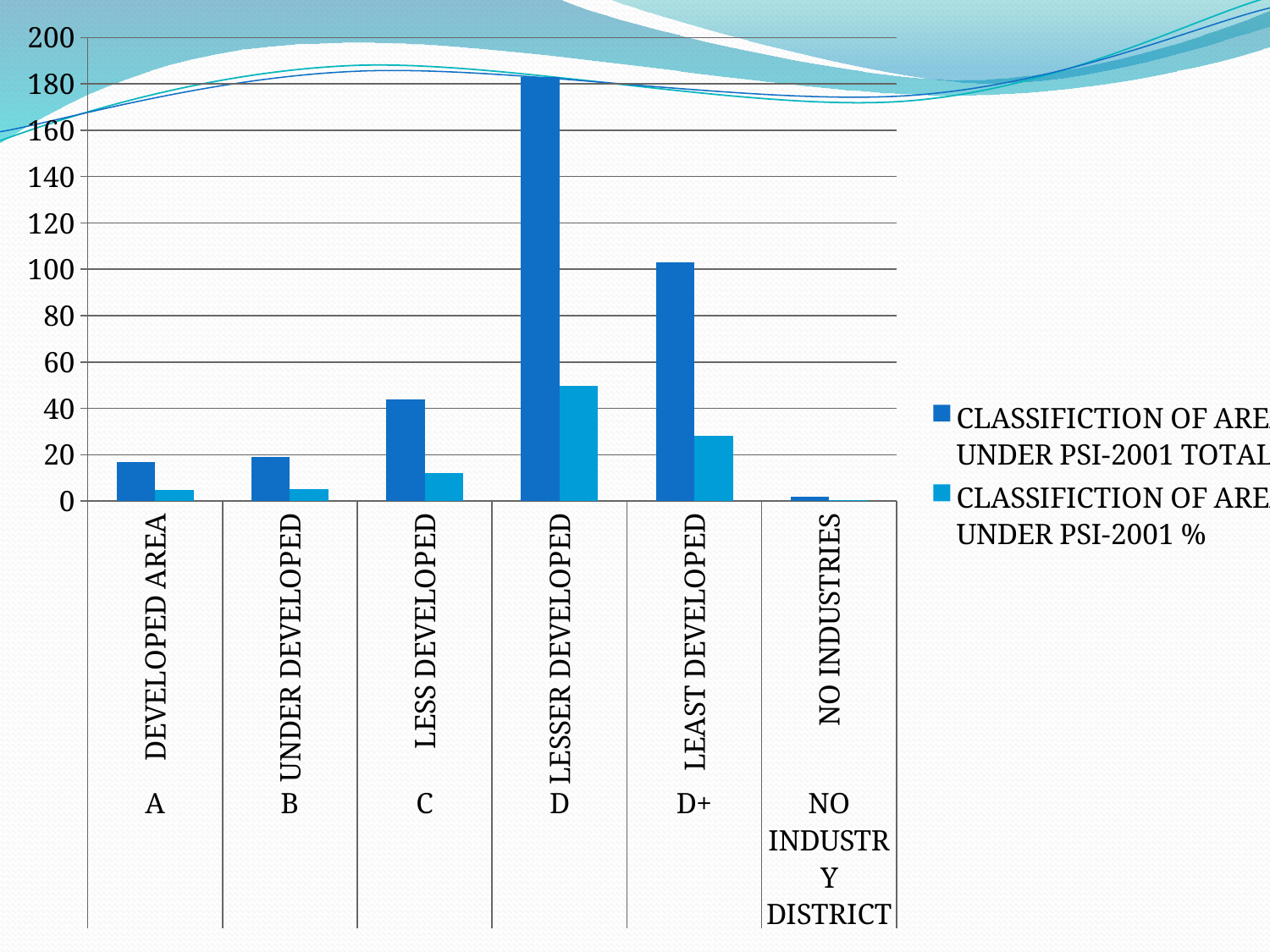

### Chart

| Category | CLASSIFICTION OF AREAS UNDER PSI-2001 TOTAL AREA | CLASSIFICTION OF AREAS UNDER PSI-2001 % |
|---|---|---|
| DEVELOPED AREA | 17.0 | 4.6195652173912745 |
| UNDER DEVELOPED | 19.0 | 5.163043478260869 |
| LESS DEVELOPED | 44.0 | 11.956521739130435 |
| LESSER DEVELOPED | 183.0 | 49.72826086956522 |
| LEAST DEVELOPED | 103.0 | 27.98913043478249 |
| NO INDUSTRIES | 2.0 | 0.5434782608695652 |